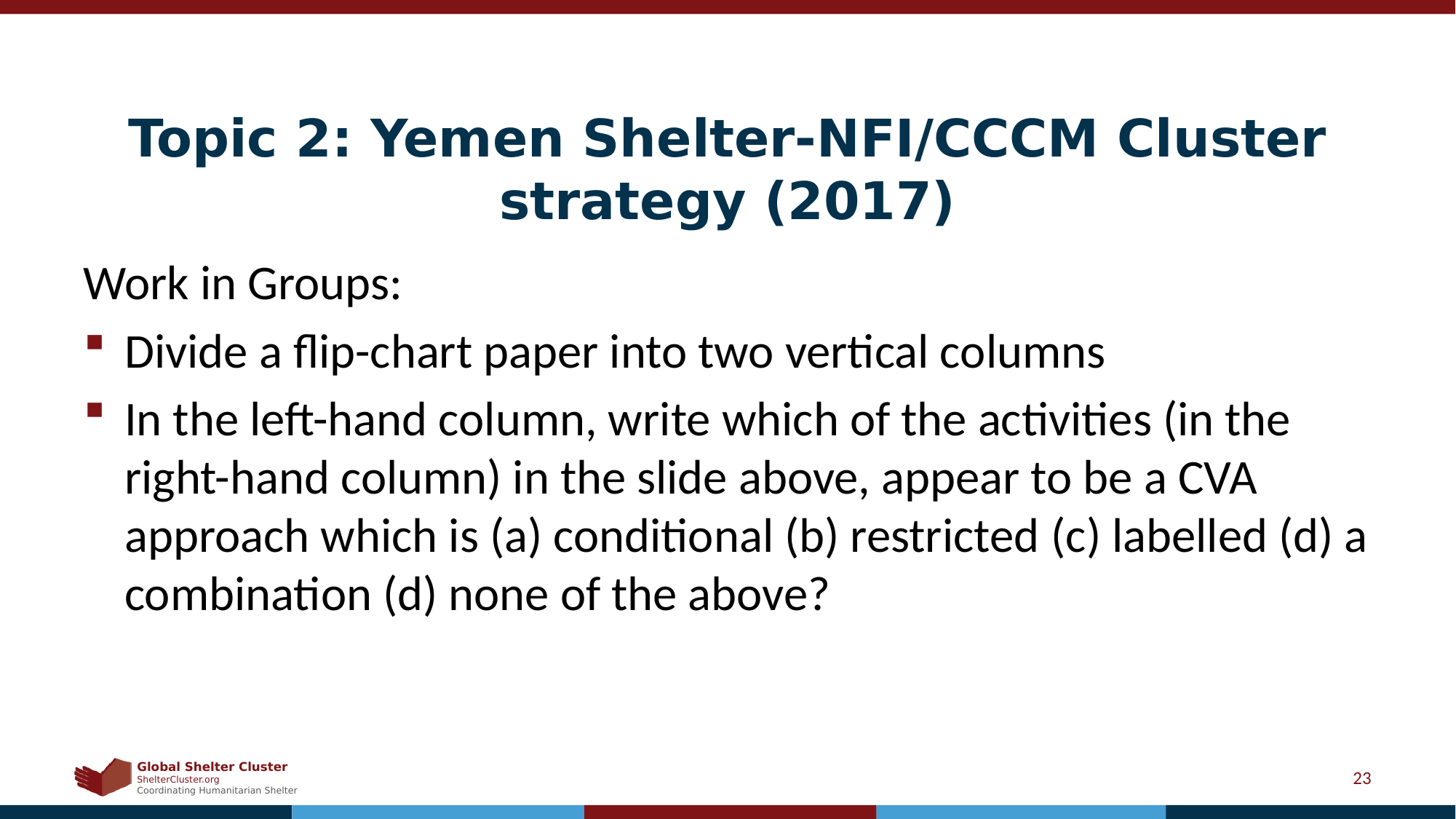

# Topic 2: Yemen Shelter-NFI/CCCM Cluster strategy (2017)
Work in Groups:
Divide a flip-chart paper into two vertical columns
In the left-hand column, write which of the activities (in the right-hand column) in the slide above, appear to be a CVA approach which is (a) conditional (b) restricted (c) labelled (d) a combination (d) none of the above?
23